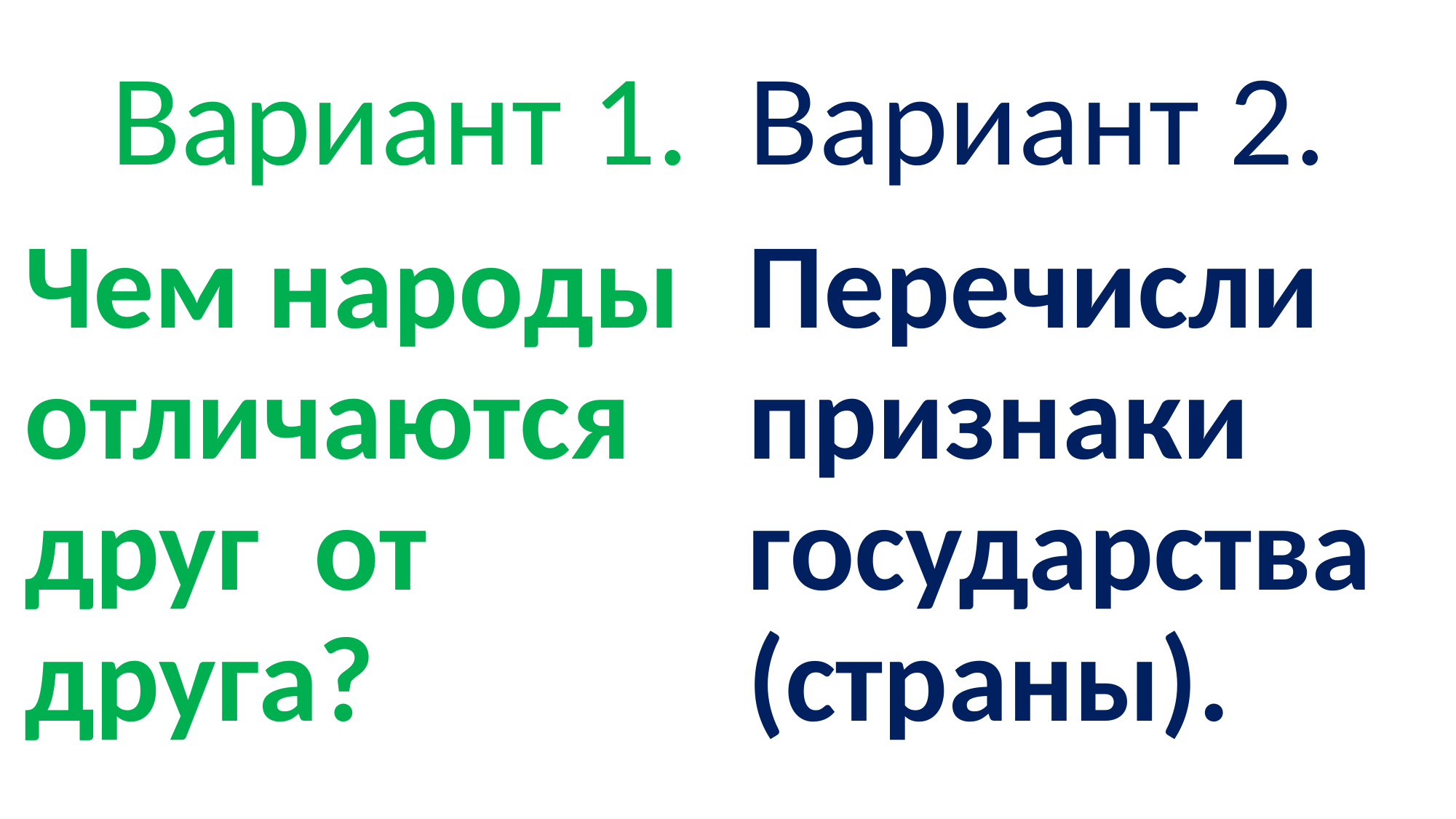

# Вариант 1.  Вариант 2.
Чем народы отличаются друг  от  друга?
Перечисли признаки государства (страны).